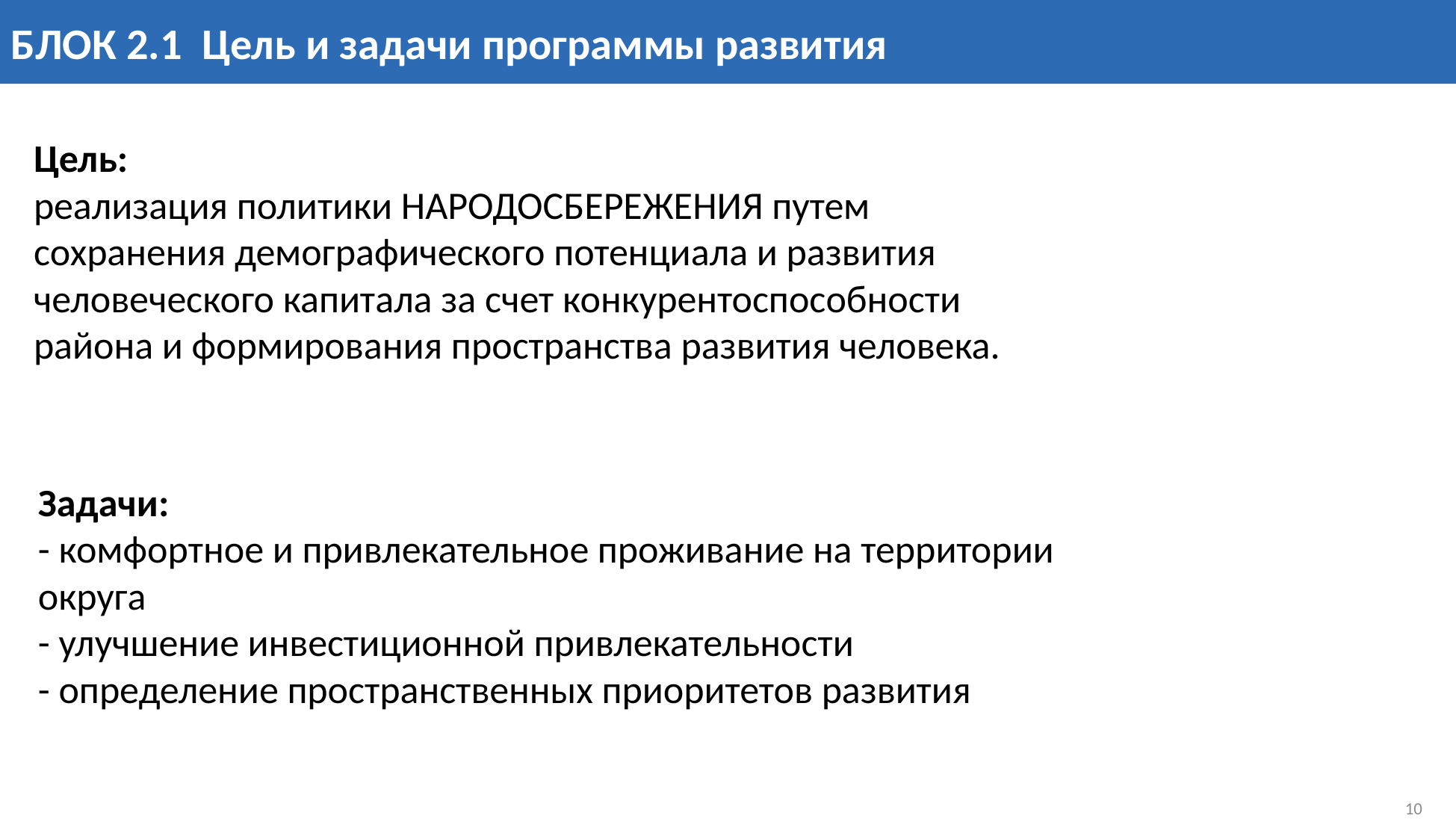

БЛОК 2.1  Цель и задачи программы развития
Цель:
реализация политики НАРОДОСБЕРЕЖЕНИЯ путем сохранения демографического потенциала и развития человеческого капитала за счет конкурентоспособности района и формирования пространства развития человека.
Задачи:
- комфортное и привлекательное проживание на территории
округа
- улучшение инвестиционной привлекательности
- определение пространственных приоритетов развития
10